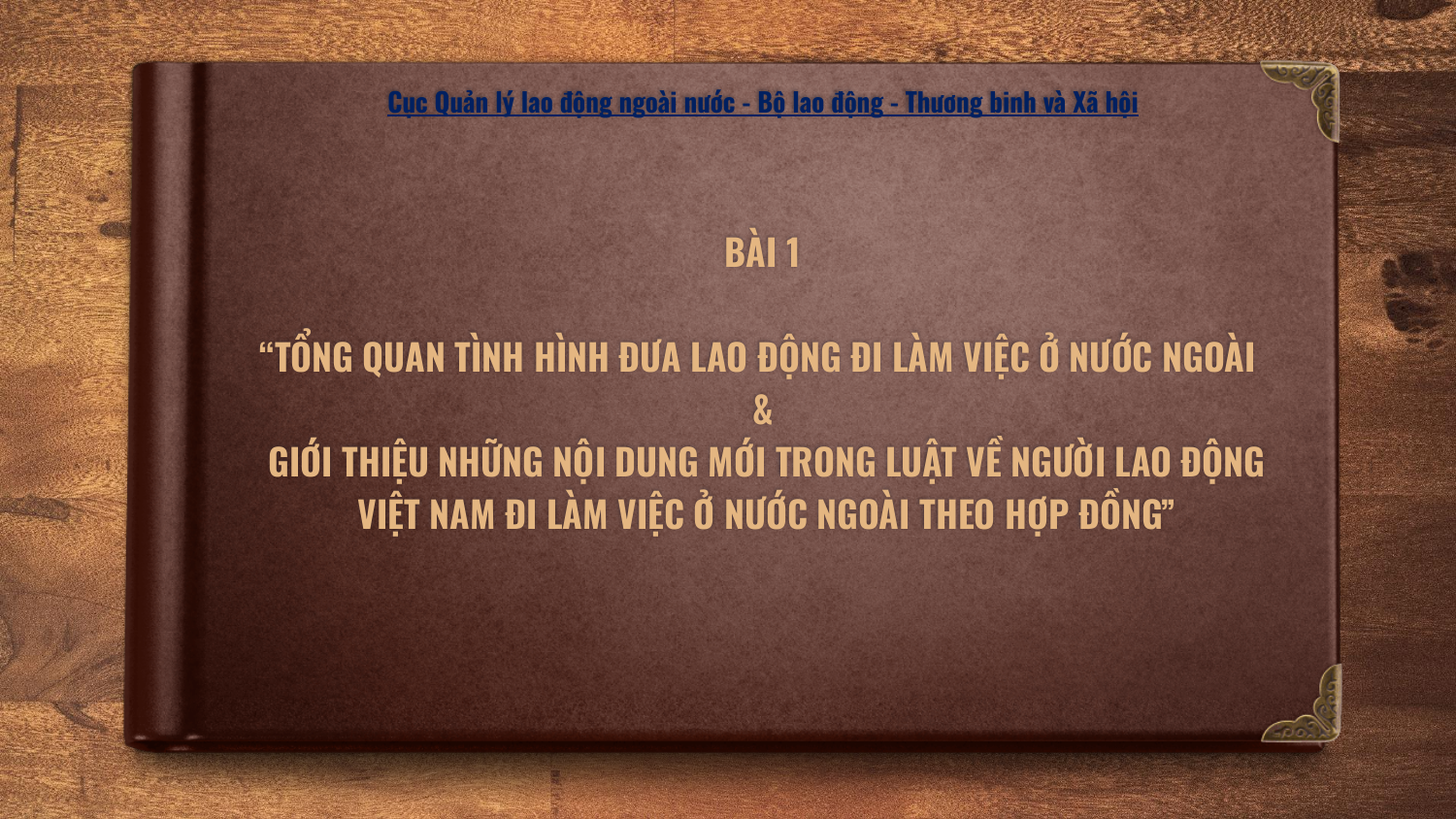

# Cục Quản lý lao động ngoài nước - Bộ lao động - Thương binh và Xã hội BÀI 1 “TỔNG QUAN TÌNH HÌNH ĐƯA LAO ĐỘNG ĐI LÀM VIỆC Ở NƯỚC NGOÀI & GIỚI THIỆU NHỮNG NỘI DUNG MỚI TRONG LUẬT VỀ NGƯỜI LAO ĐỘNG VIỆT NAM ĐI LÀM VIỆC Ở NƯỚC NGOÀI THEO HỢP ĐỒNG”